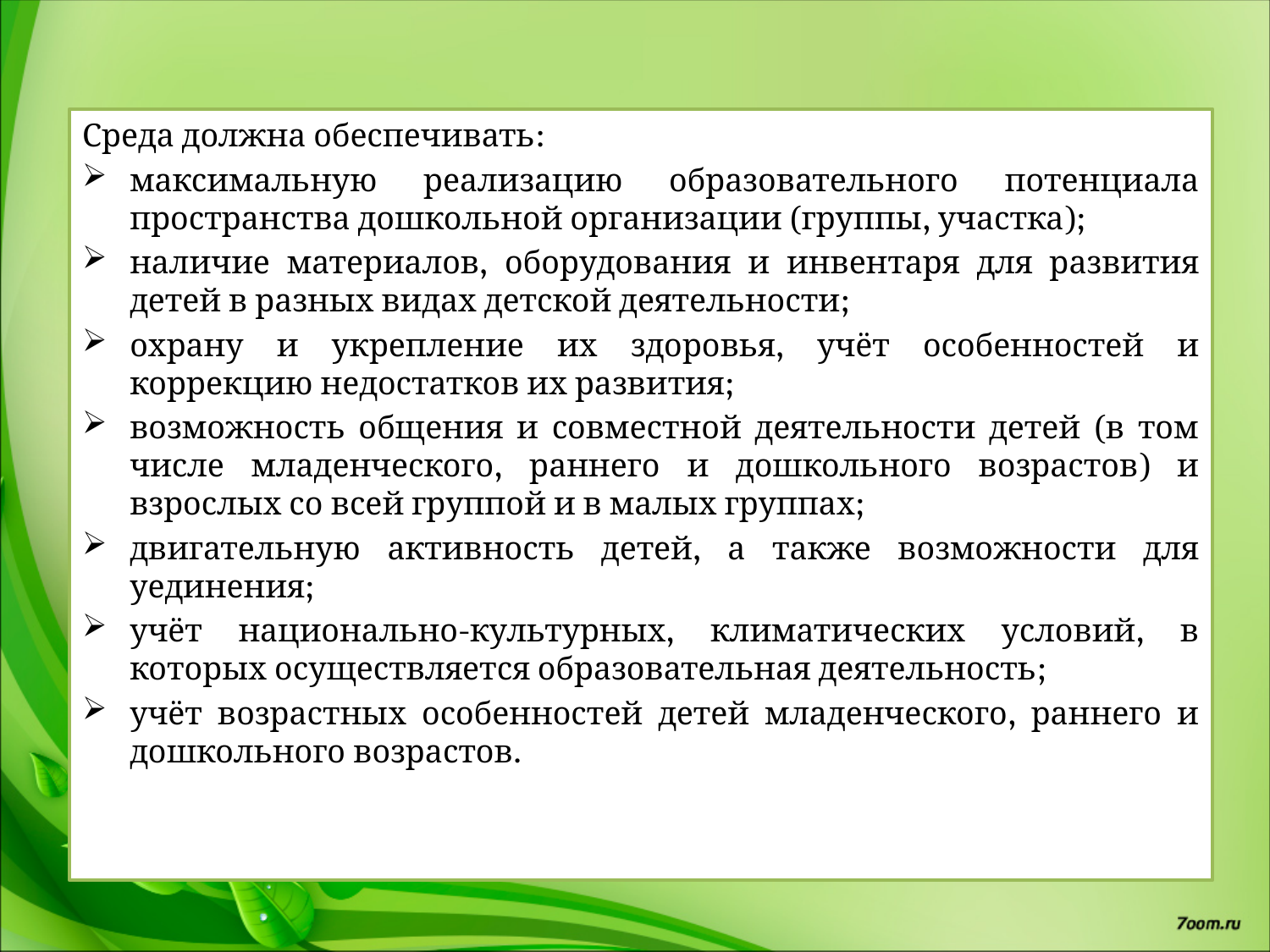

Среда должна обеспечивать:
максимальную реализацию образовательного потенциала пространства дошкольной организации (группы, участка);
наличие материалов, оборудования и инвентаря для развития детей в разных видах детской деятельности;
охрану и укрепление их здоровья, учёт особенностей и коррекцию недостатков их развития;
возможность общения и совместной деятельности детей (в том числе младенческого, раннего и дошкольного возрастов) и взрослых со всей группой и в малых группах;
двигательную активность детей, а также возможности для уединения;
учёт национально-культурных, климатических условий, в которых осуществляется образовательная деятельность;
учёт возрастных особенностей детей младенческого, раннего и дошкольного возрастов.